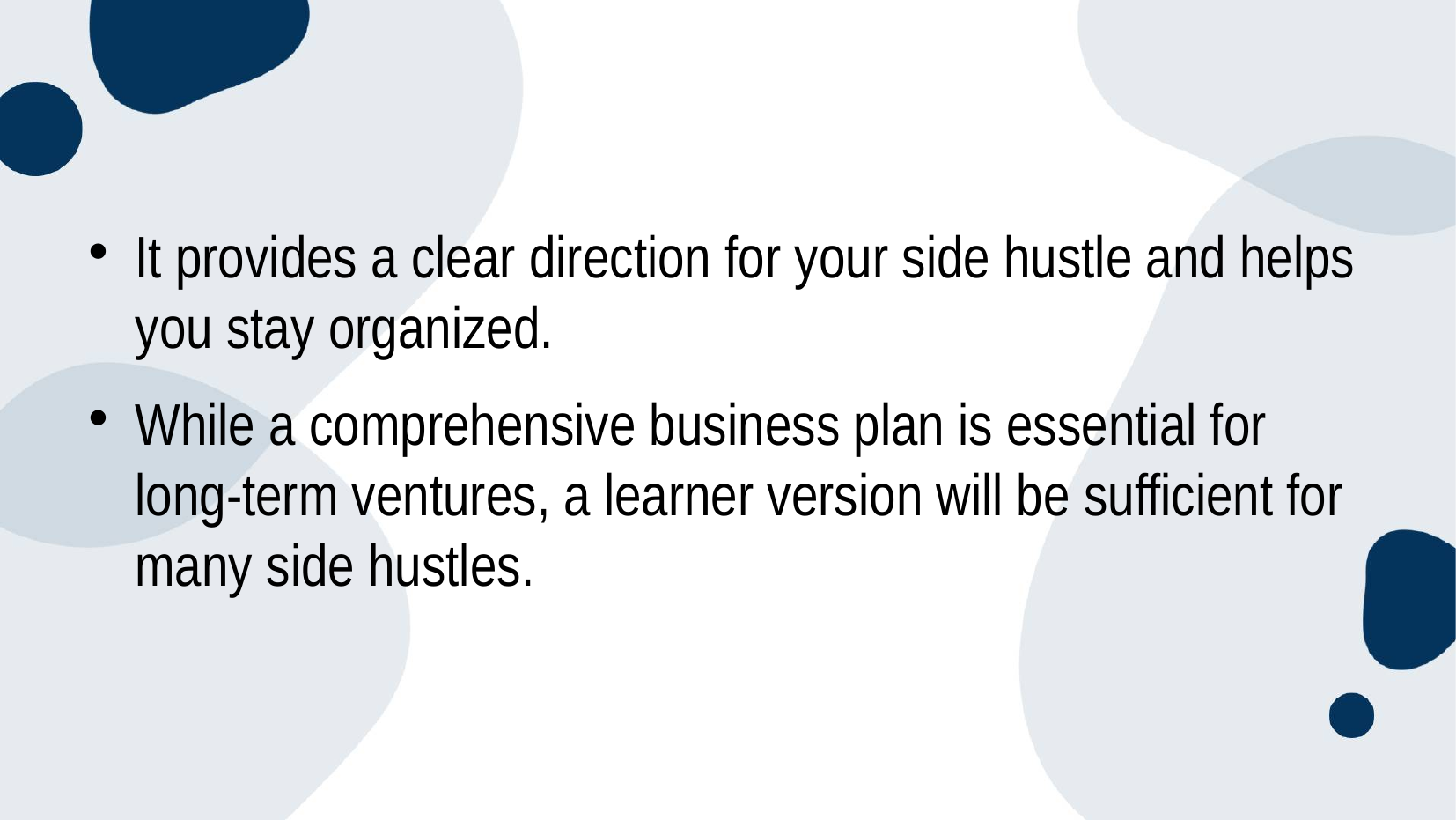

#
It provides a clear direction for your side hustle and helps you stay organized.
While a comprehensive business plan is essential for long-term ventures, a learner version will be sufficient for many side hustles.